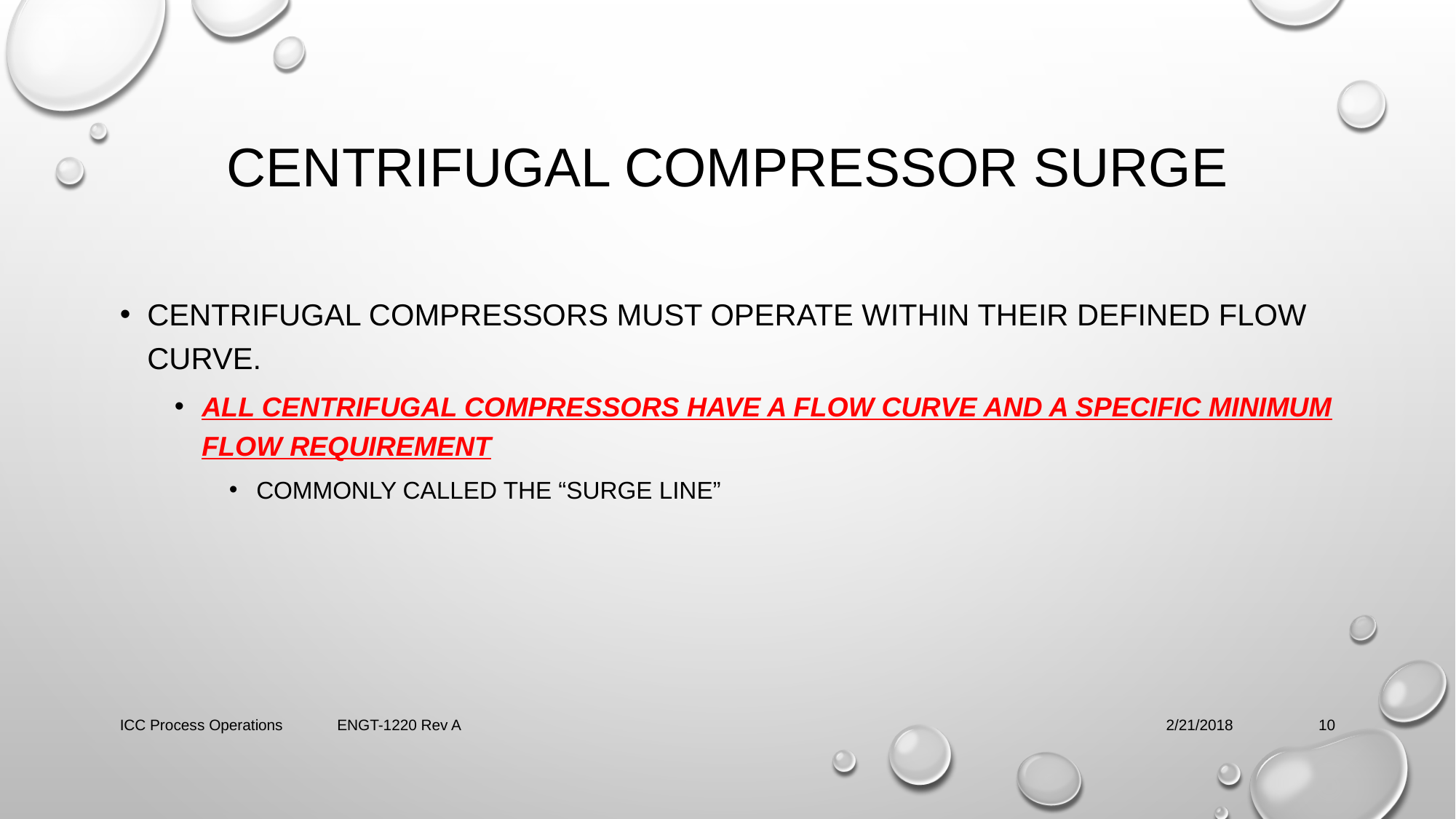

# centrifugal Compressor Surge
Centrifugal compressors must operate within their defined flow curve.
All centrifugal compressors have a flow curve and a specific minimum flow requirement
Commonly called the “surge line”

ICC Process Operations             ENGT-1220 Rev A
2/21/2018
10